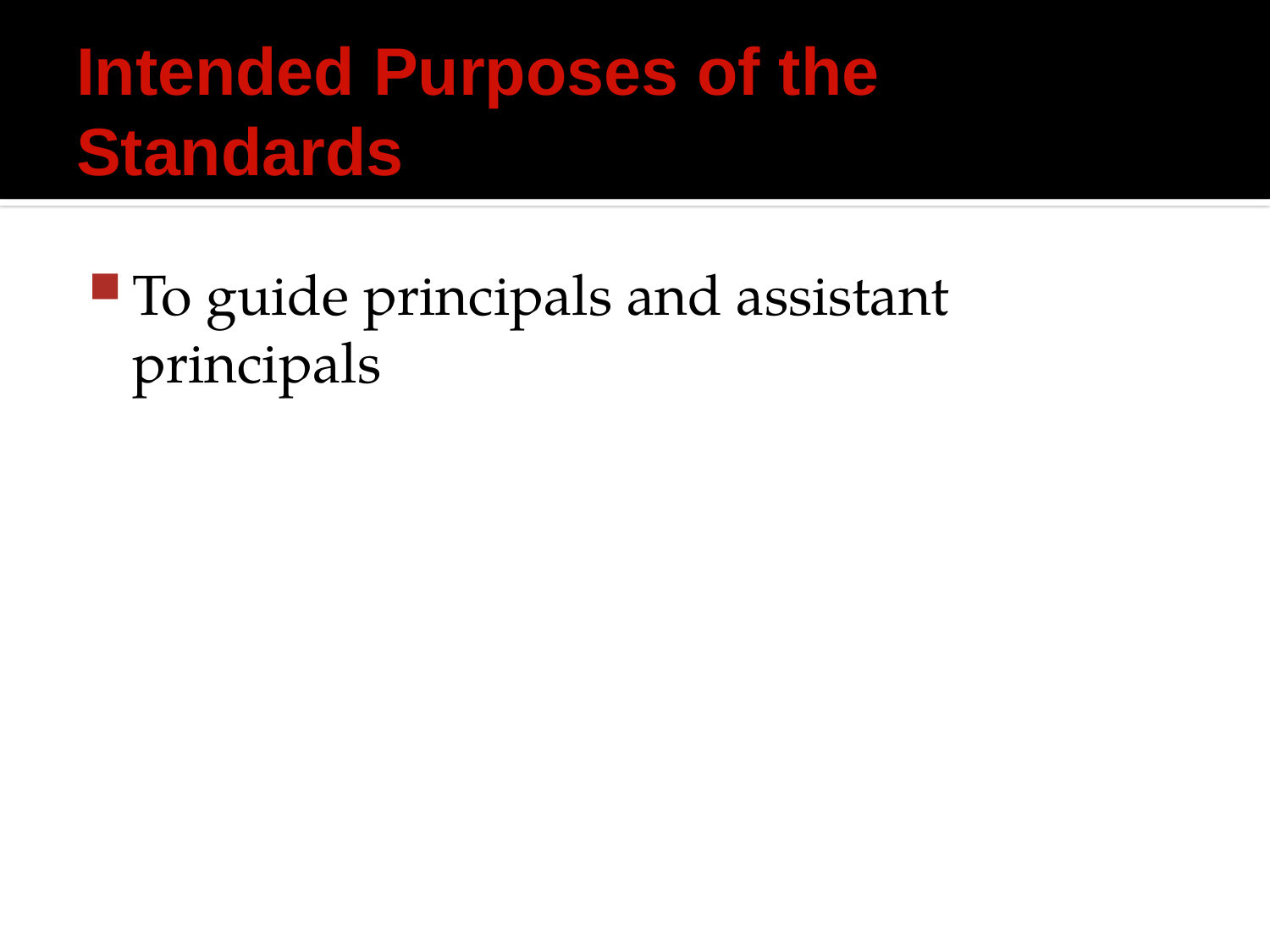

# Intended Purposes of the Standards
To guide principals and assistant principals